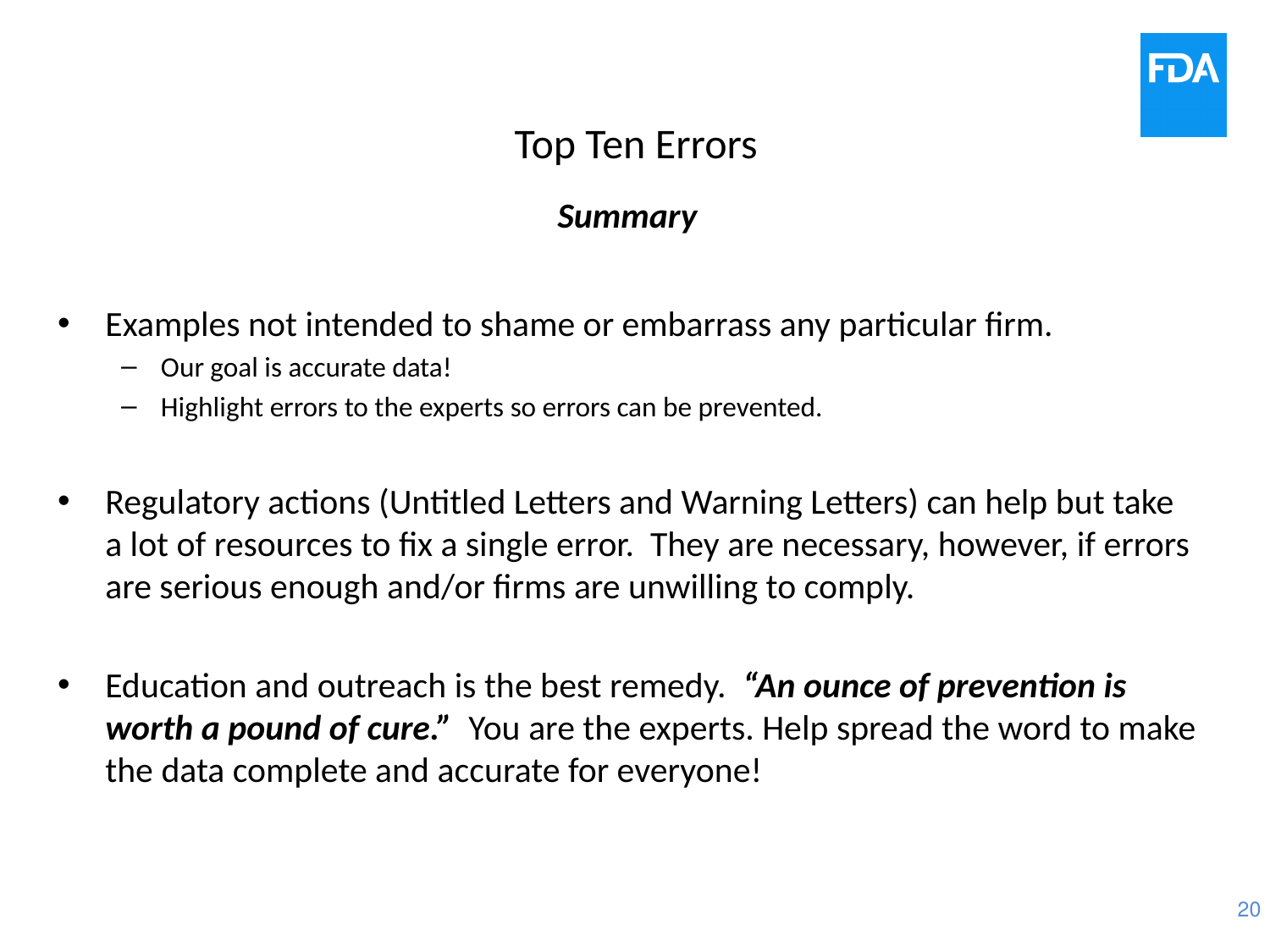

# Top Ten Errors
Summary

Examples not intended to shame or embarrass any particular firm.
Our goal is accurate data!
Highlight errors to the experts so errors can be prevented.

Regulatory actions (Untitled Letters and Warning Letters) can help but take a lot of resources to fix a single error.  They are necessary, however, if errors are serious enough and/or firms are unwilling to comply.

Education and outreach is the best remedy.  “An ounce of prevention is worth a pound of cure.”  You are the experts. Help spread the word to make the data complete and accurate for everyone!